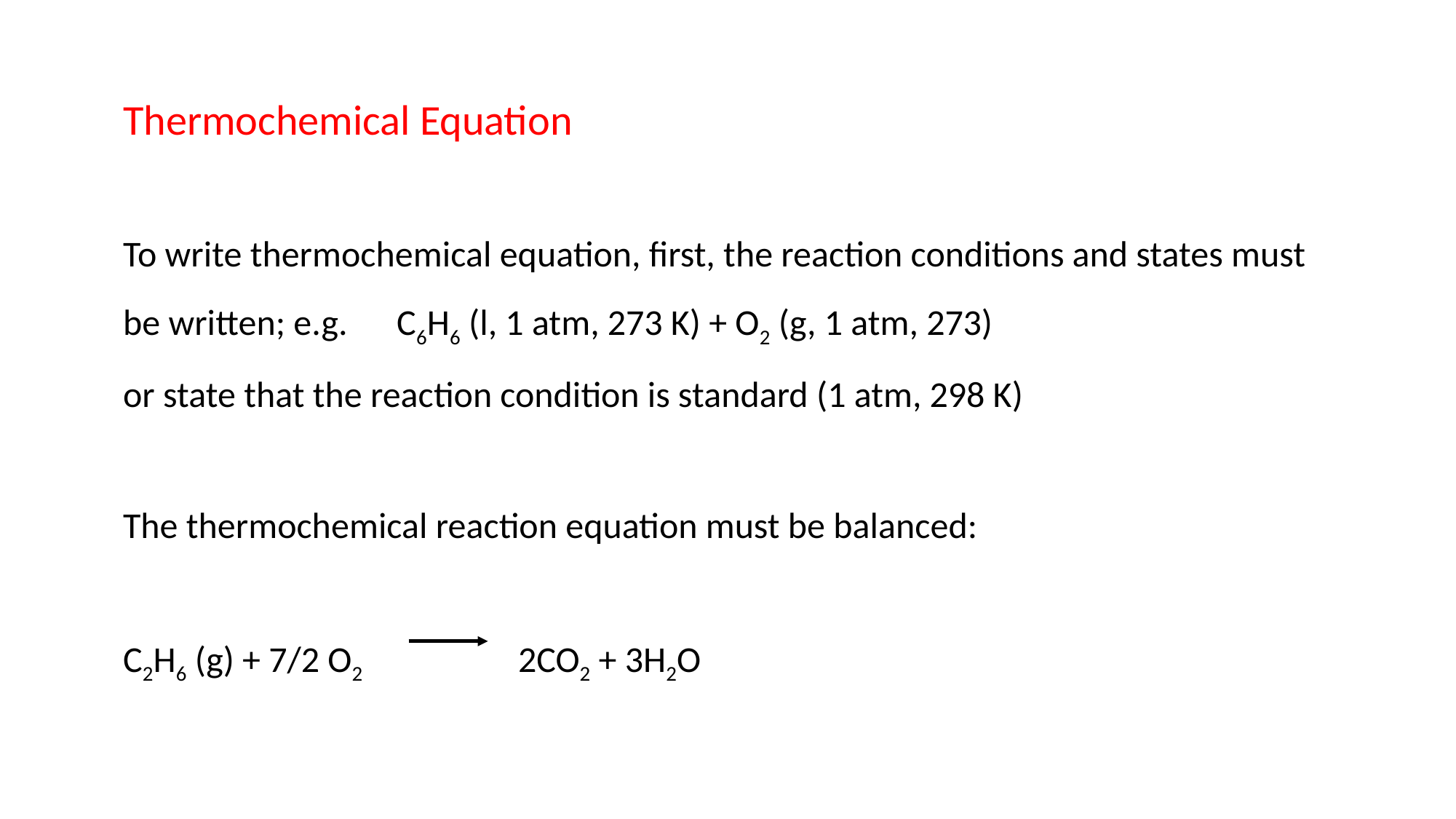

Thermochemical Equation

To write thermochemical equation, first, the reaction conditions and states must be written; e.g.      C6H6 (l, 1 atm, 273 K) + O2 (g, 1 atm, 273)
or state that the reaction condition is standard (1 atm, 298 K)

The thermochemical reaction equation must be balanced:

C2H6 (g) + 7/2 O2                   2CO2 + 3H2O